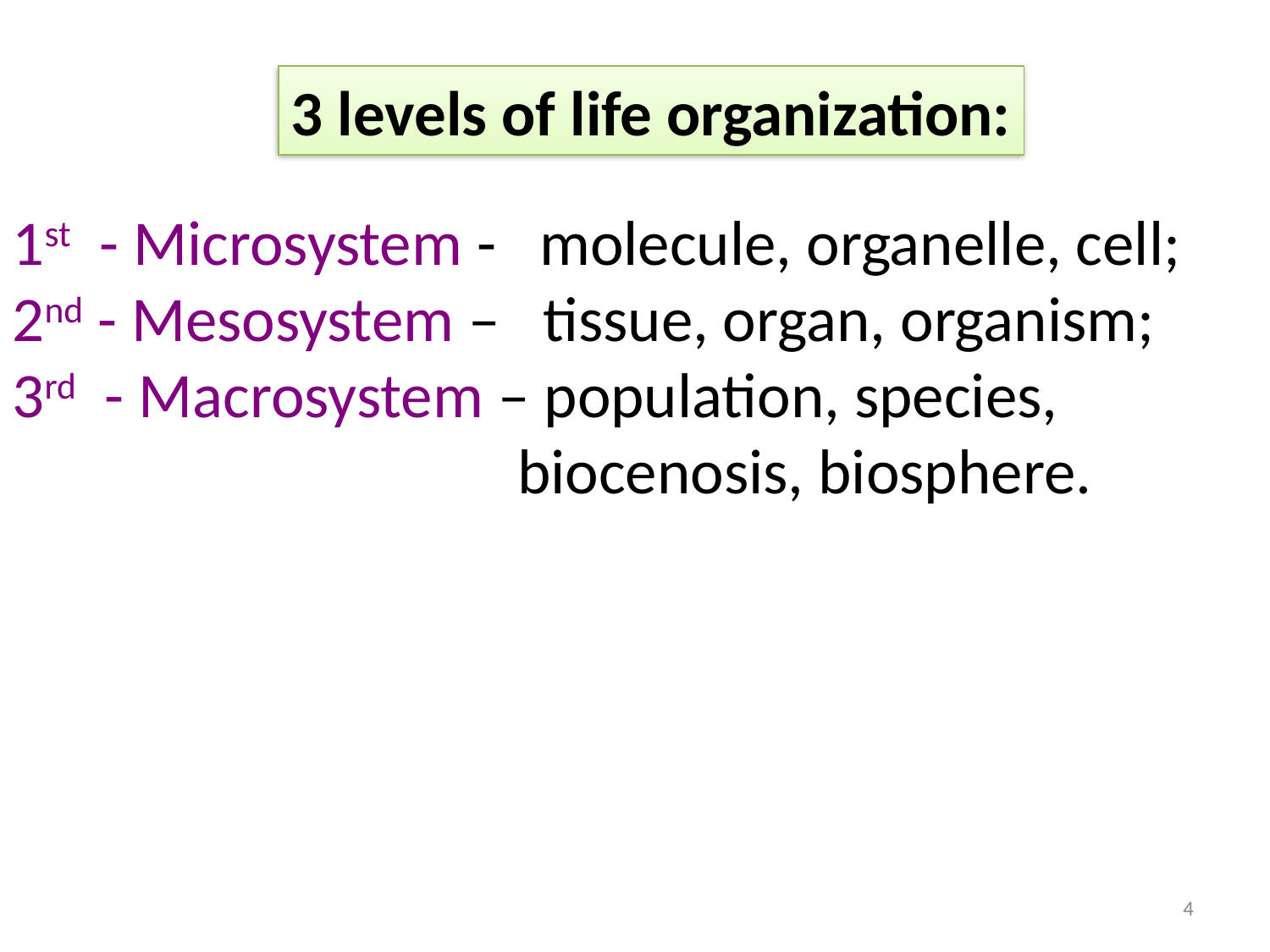

3 levels of life organization:
1st  - Microsystem -   molecule, organelle, cell;
2nd - Mesosystem –   tissue, organ, organism;
3rd  - Macrosystem – population, species,   			  biocenosis, biosphere.
4